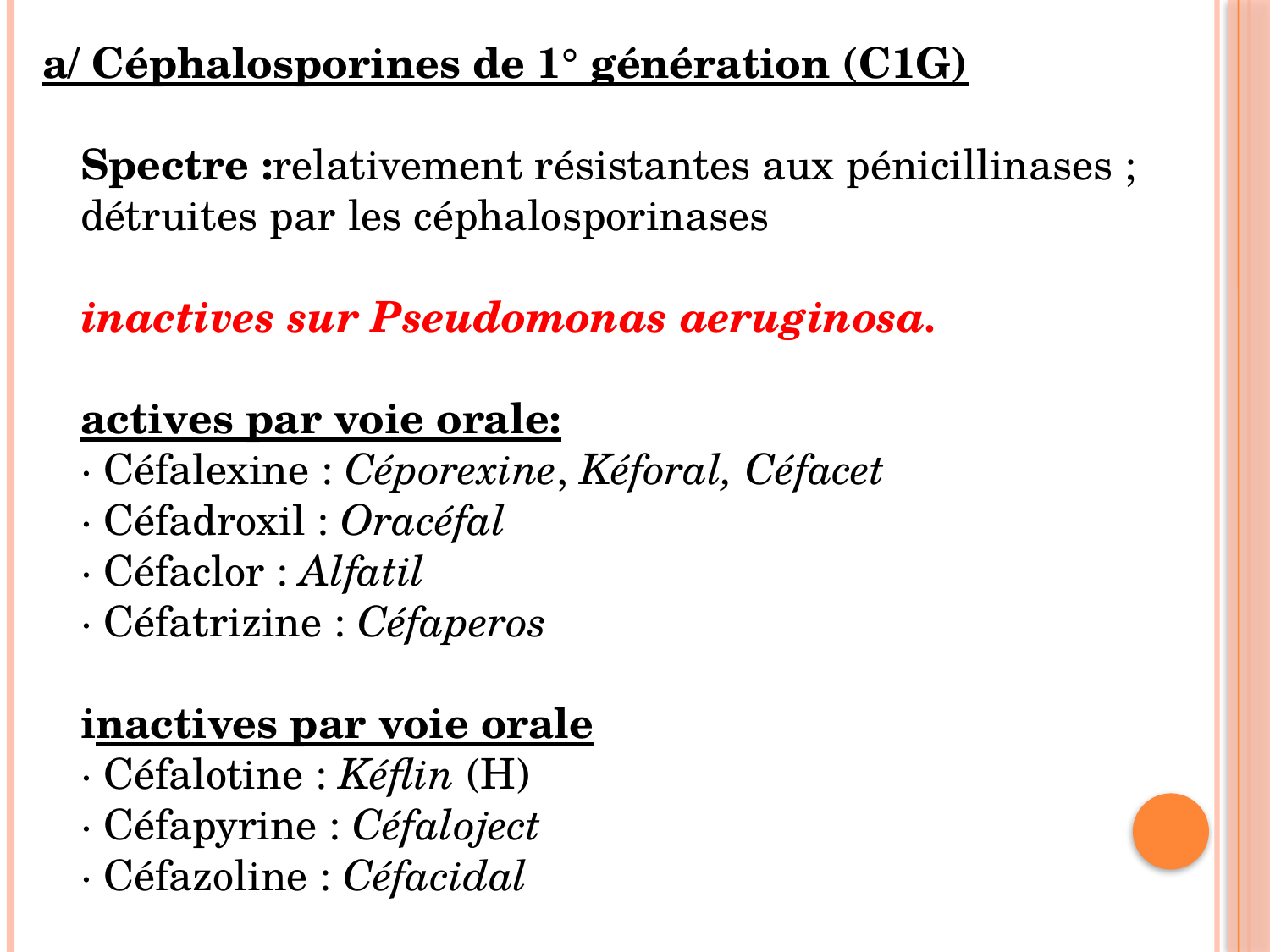

a/ Céphalosporines de 1° génération (C1G)
Spectre :relativement résistantes aux pénicillinases ; détruites par les céphalosporinases
inactives sur Pseudomonas aeruginosa.
actives par voie orale:
· Céfalexine : Céporexine, Kéforal, Céfacet
· Céfadroxil : Oracéfal
· Céfaclor : Alfatil
· Céfatrizine : Céfaperos
inactives par voie orale
· Céfalotine : Kéflin (H)
· Céfapyrine : Céfaloject
· Céfazoline : Céfacidal